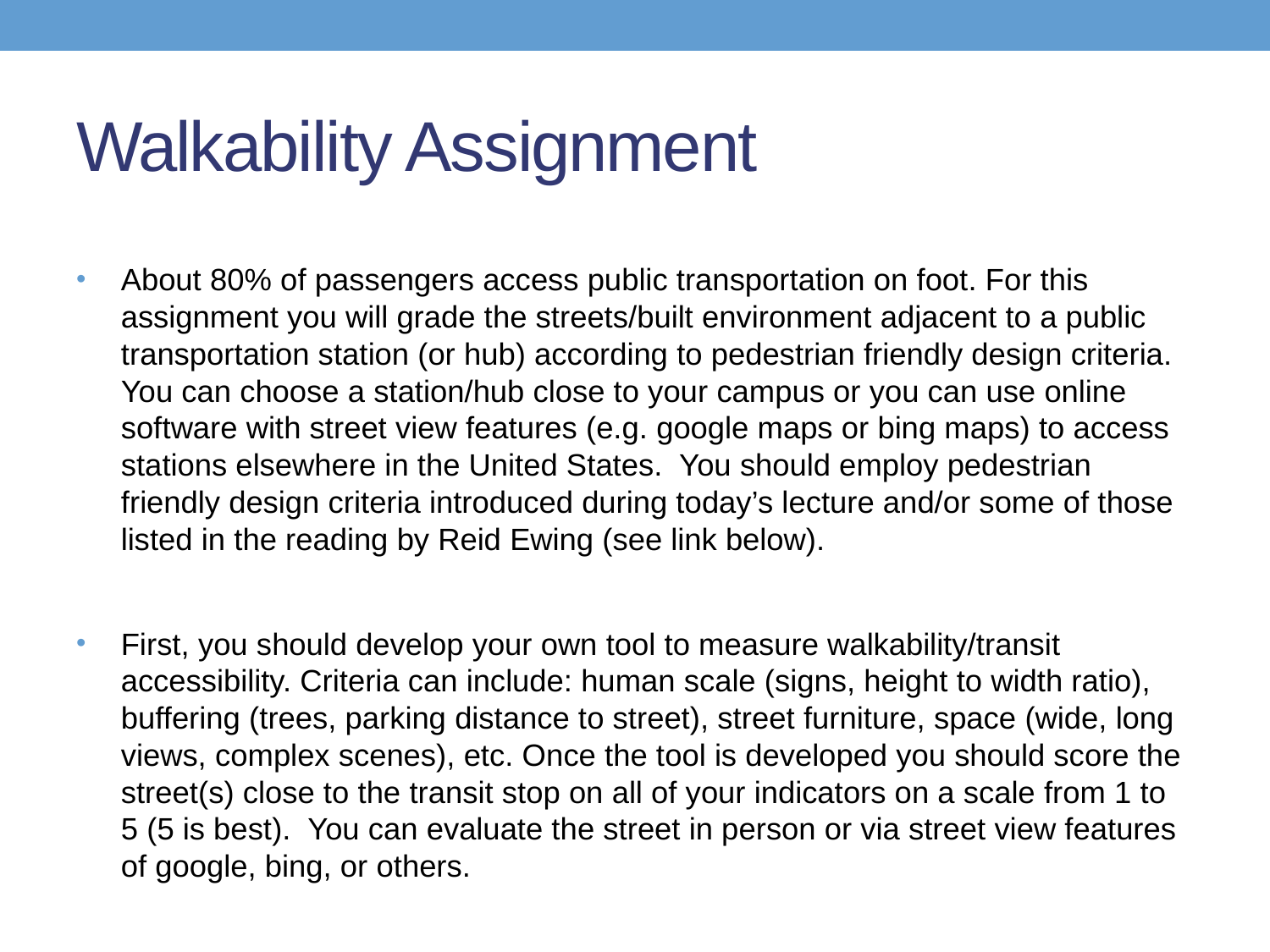

# Walkability Assignment
About 80% of passengers access public transportation on foot. For this assignment you will grade the streets/built environment adjacent to a public transportation station (or hub) according to pedestrian friendly design criteria. You can choose a station/hub close to your campus or you can use online software with street view features (e.g. google maps or bing maps) to access stations elsewhere in the United States.  You should employ pedestrian friendly design criteria introduced during today’s lecture and/or some of those listed in the reading by Reid Ewing (see link below).

First, you should develop your own tool to measure walkability/transit accessibility. Criteria can include: human scale (signs, height to width ratio), buffering (trees, parking distance to street), street furniture, space (wide, long views, complex scenes), etc. Once the tool is developed you should score the street(s) close to the transit stop on all of your indicators on a scale from 1 to 5 (5 is best).  You can evaluate the street in person or via street view features of google, bing, or others.